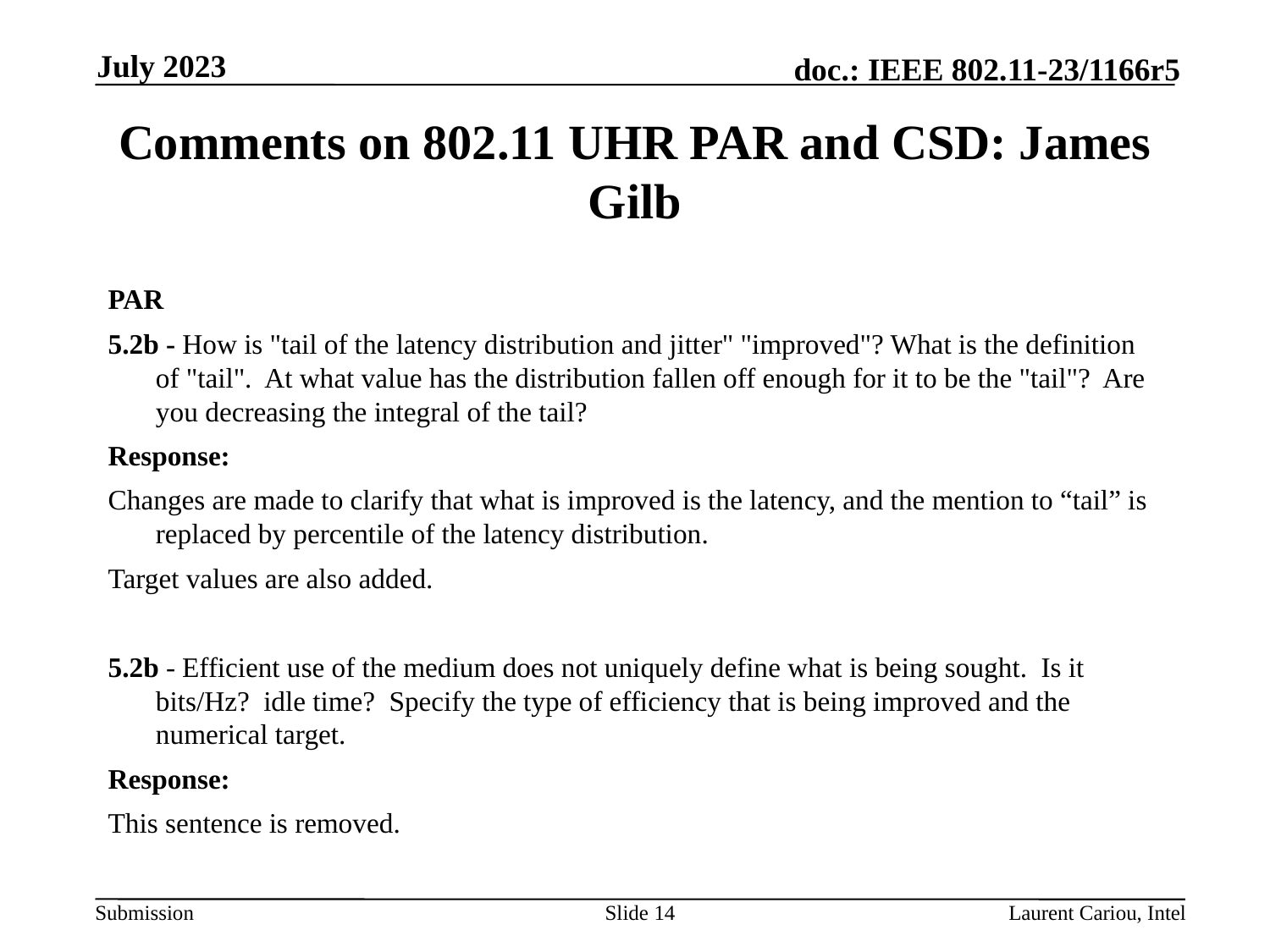

July 2023
# Comments on 802.11 UHR PAR and CSD: James Gilb
PAR
5.2b - How is "tail of the latency distribution and jitter" "improved"? What is the definition of "tail".  At what value has the distribution fallen off enough for it to be the "tail"?  Are you decreasing the integral of the tail?
Response:
Changes are made to clarify that what is improved is the latency, and the mention to “tail” is replaced by percentile of the latency distribution.
Target values are also added.

5.2b - Efficient use of the medium does not uniquely define what is being sought.  Is it bits/Hz?  idle time?  Specify the type of efficiency that is being improved and the numerical target.
Response:
This sentence is removed.
Slide 14
Laurent Cariou, Intel